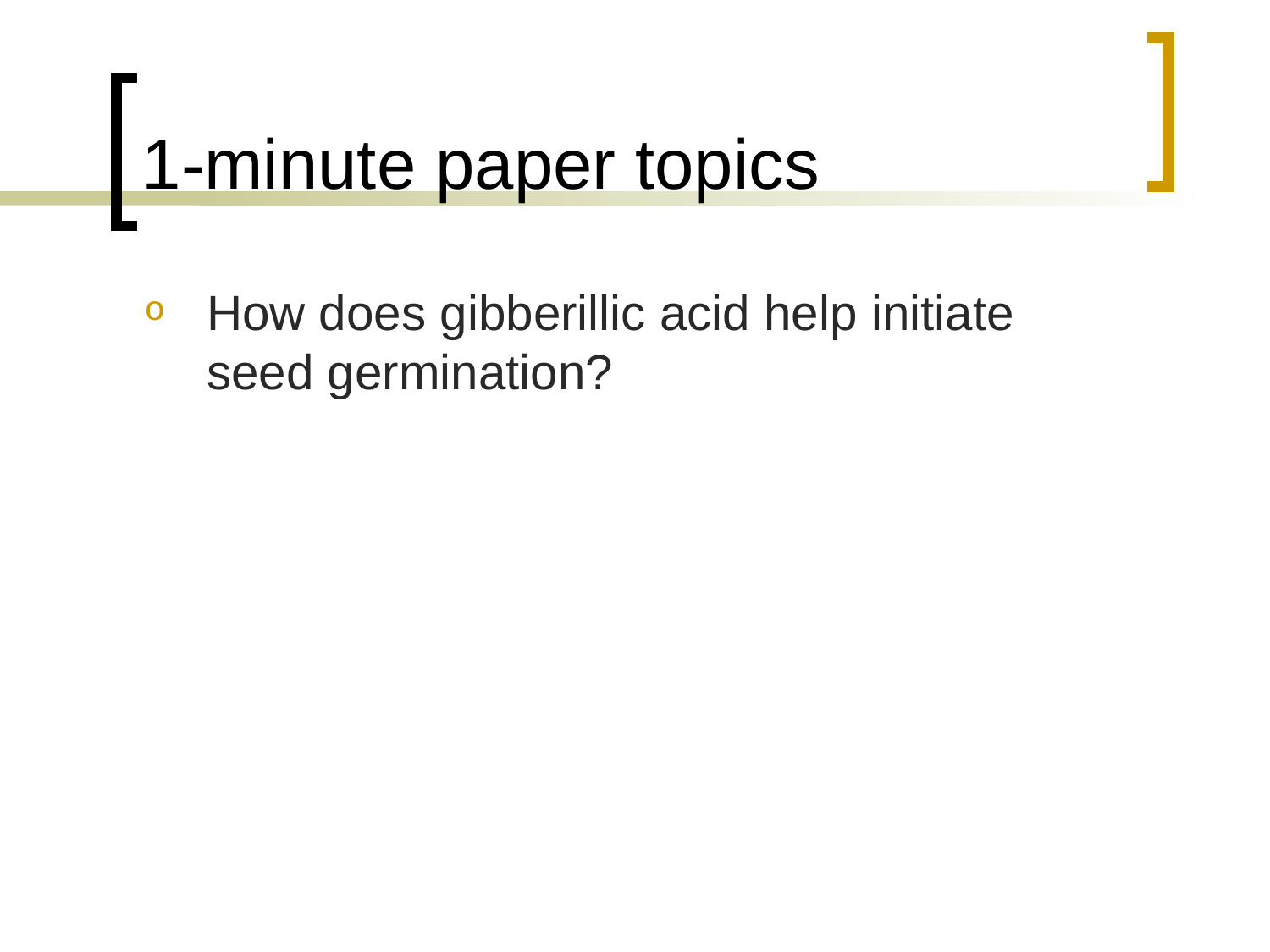

# 1-minute paper topics
How does gibberillic acid help initiate seed germination?